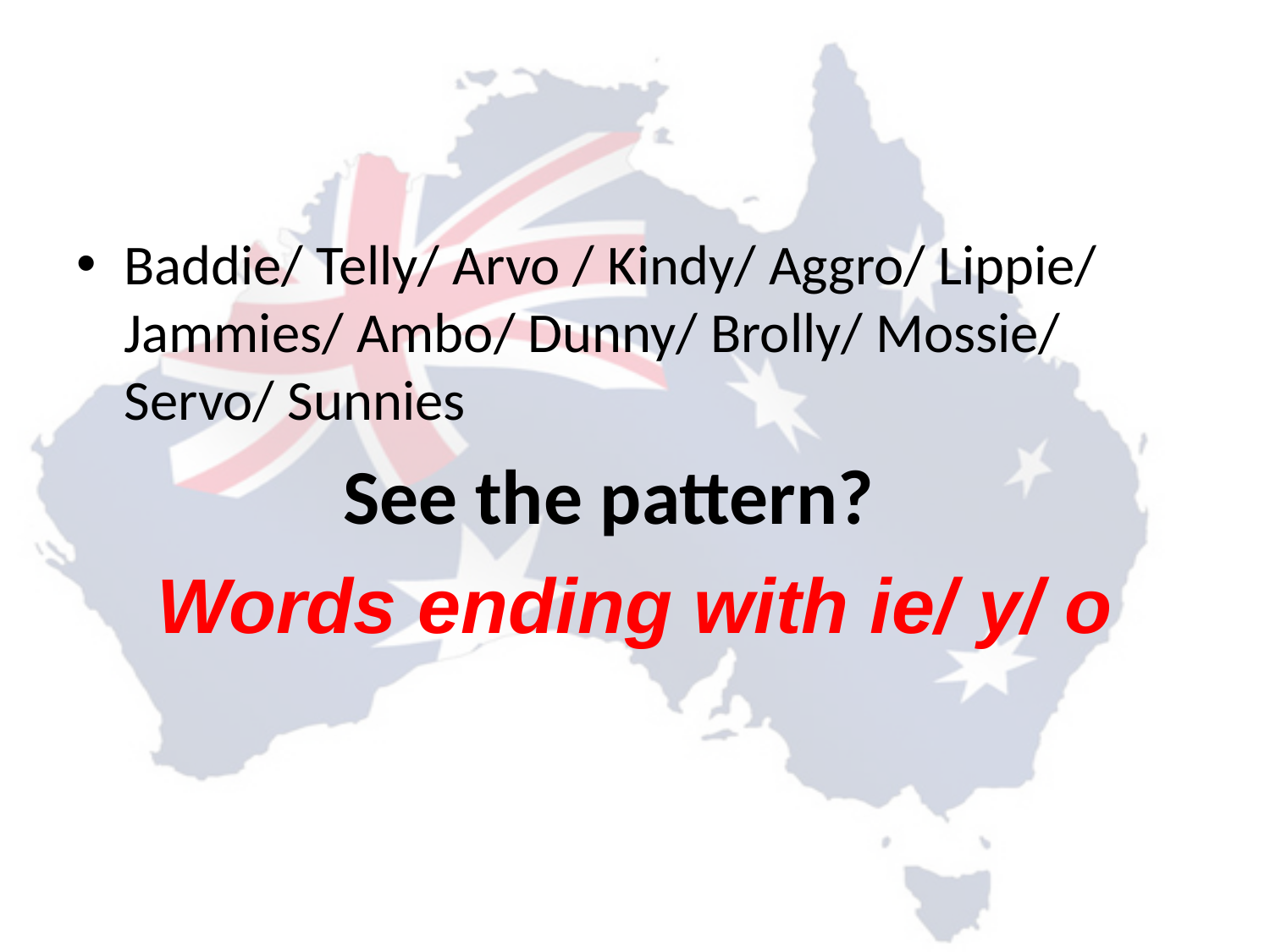

#
Baddie/ Telly/ Arvo / Kindy/ Aggro/ Lippie/ Jammies/ Ambo/ Dunny/ Brolly/ Mossie/ Servo/ Sunnies
See the pattern?
Words ending with ie/ y/ o